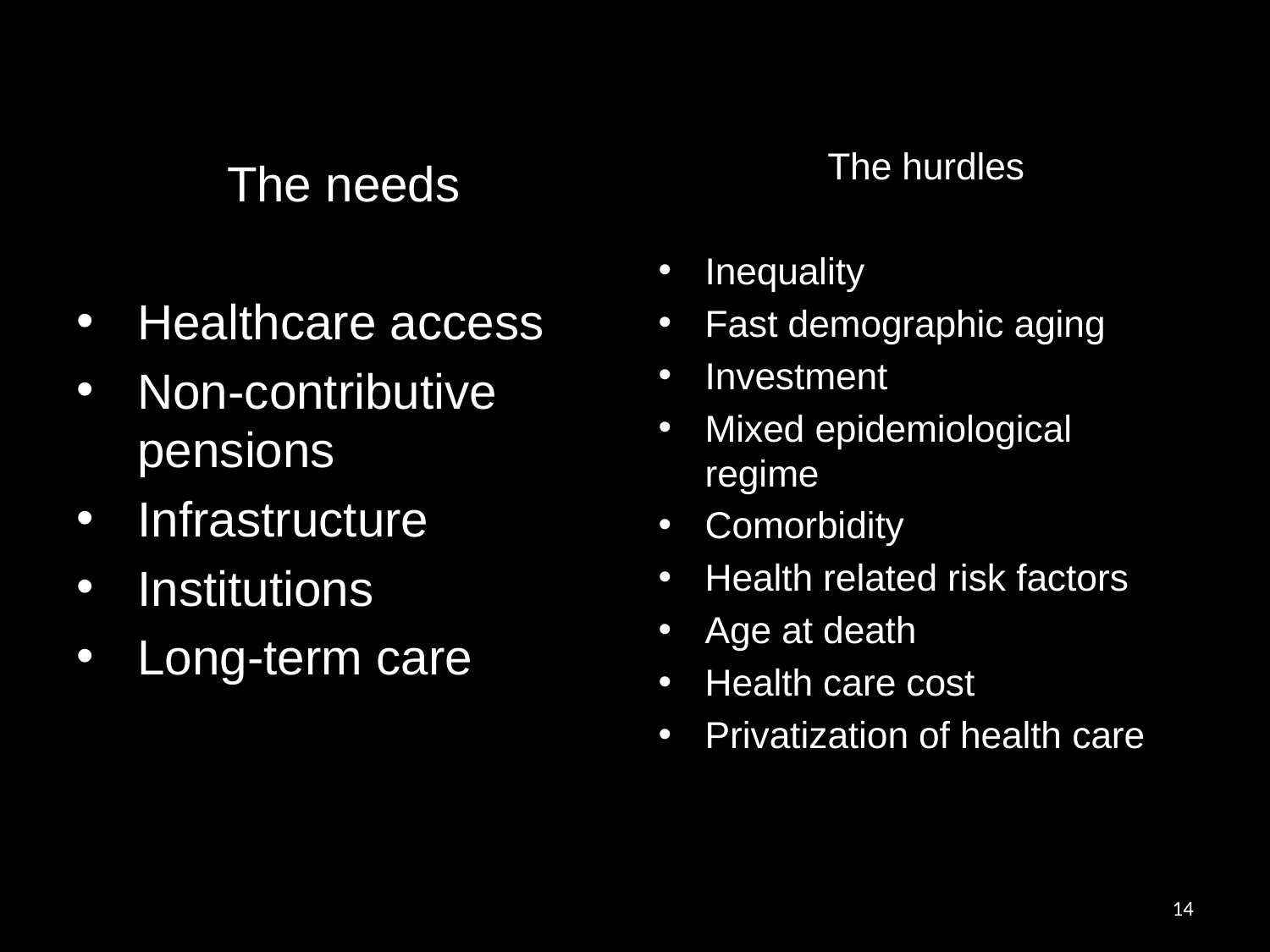

The hurdles

Inequality
Fast demographic aging
Investment
Mixed epidemiological regime
Comorbidity
Health related risk factors
Age at death
Health care cost
Privatization of health care

The needs

Healthcare access
Non-contributive pensions
Infrastructure
Institutions
Long-term care
14